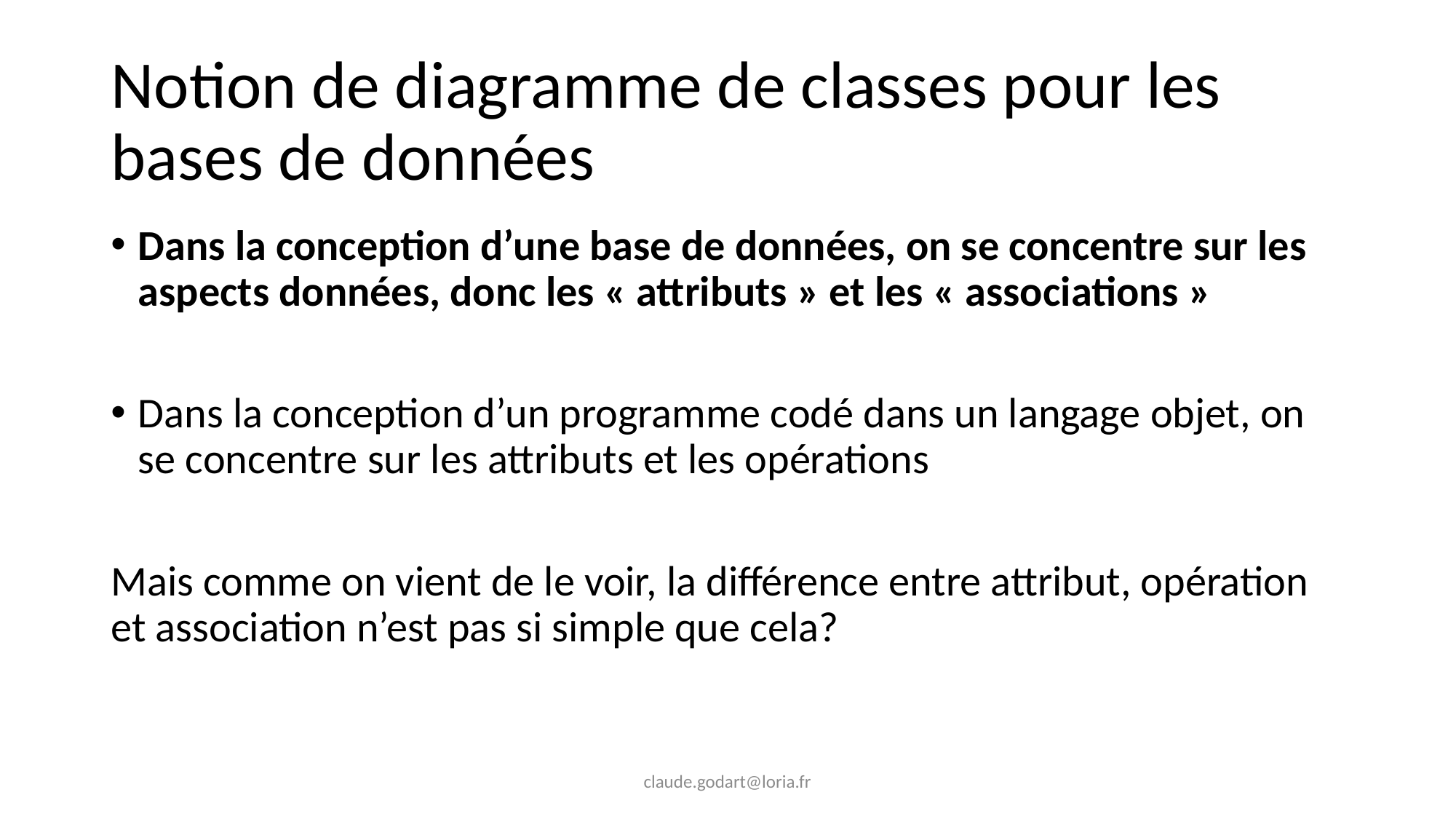

# Notion de diagramme de classes pour les bases de données
Dans la conception d’une base de données, on se concentre sur les aspects données, donc les « attributs » et les « associations »

Dans la conception d’un programme codé dans un langage objet, on se concentre sur les attributs et les opérations

Mais comme on vient de le voir, la différence entre attribut, opération et association n’est pas si simple que cela?
claude.godart@loria.fr